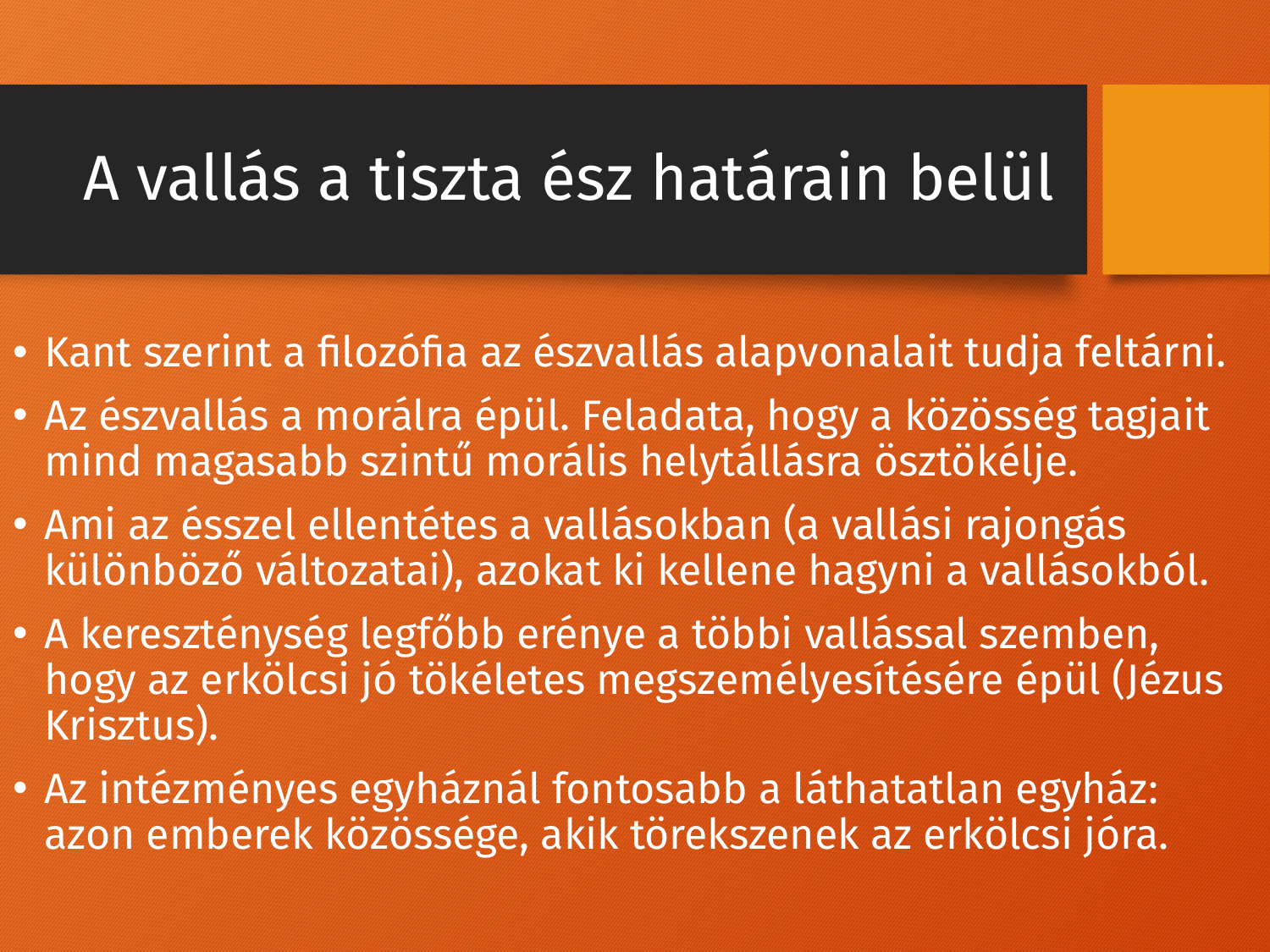

# A vallás a tiszta ész határain belül
Kant szerint a filozófia az észvallás alapvonalait tudja feltárni.
Az észvallás a morálra épül. Feladata, hogy a közösség tagjait mind magasabb szintű morális helytállásra ösztökélje.
Ami az ésszel ellentétes a vallásokban (a vallási rajongás különböző változatai), azokat ki kellene hagyni a vallásokból.
A kereszténység legfőbb erénye a többi vallással szemben, hogy az erkölcsi jó tökéletes megszemélyesítésére épül (Jézus Krisztus).
Az intézményes egyháznál fontosabb a láthatatlan egyház: azon emberek közössége, akik törekszenek az erkölcsi jóra.